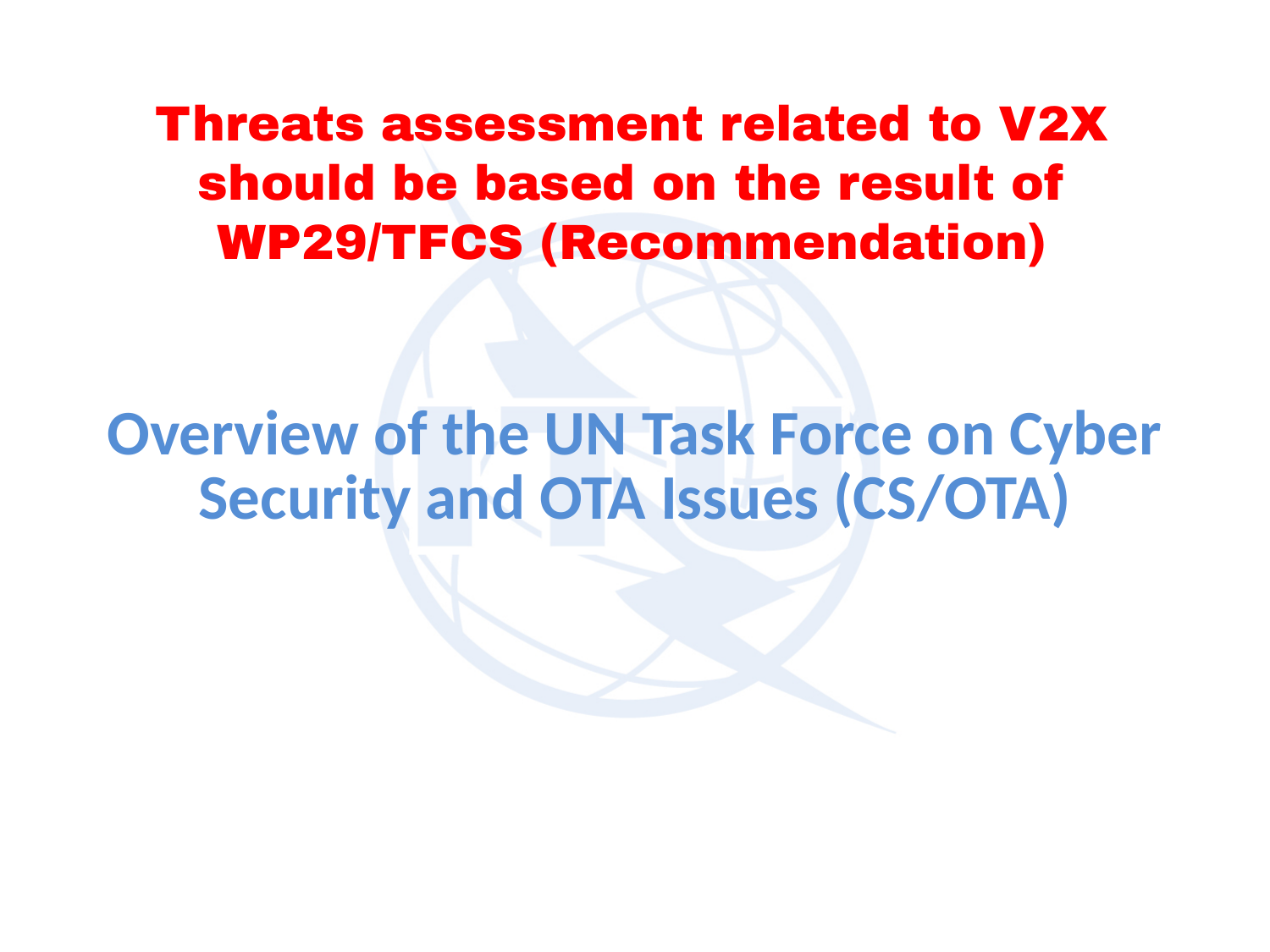

Threats assessment related to V2X should be based on the result of WP29/TFCS (Recommendation)
Overview of the UN Task Force on Cyber Security and OTA Issues (CS/OTA)